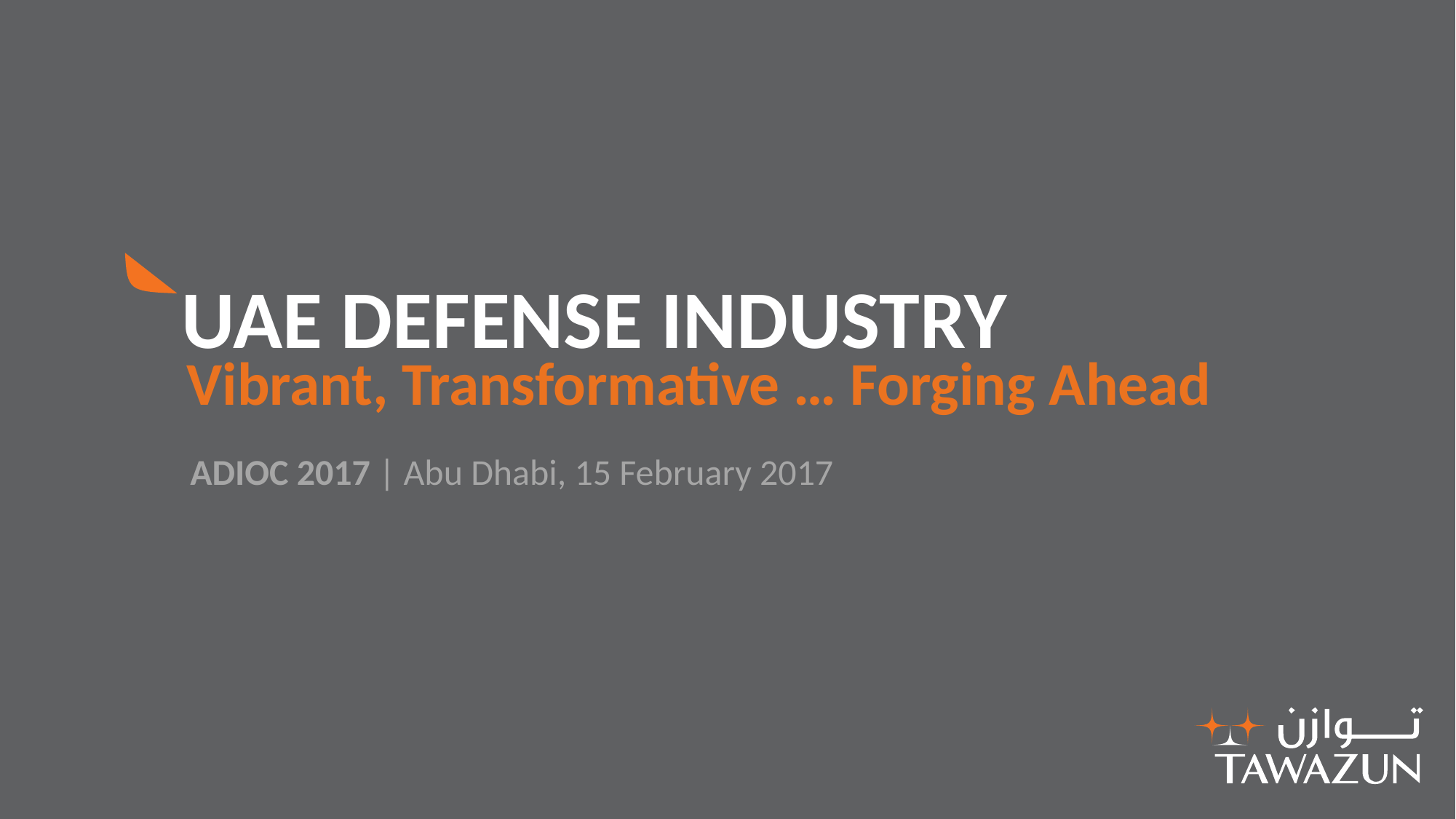

UAE DEFENSE INDUSTRY
# Vibrant, Transformative … Forging Ahead
ADIOC 2017 | Abu Dhabi, 15 February 2017